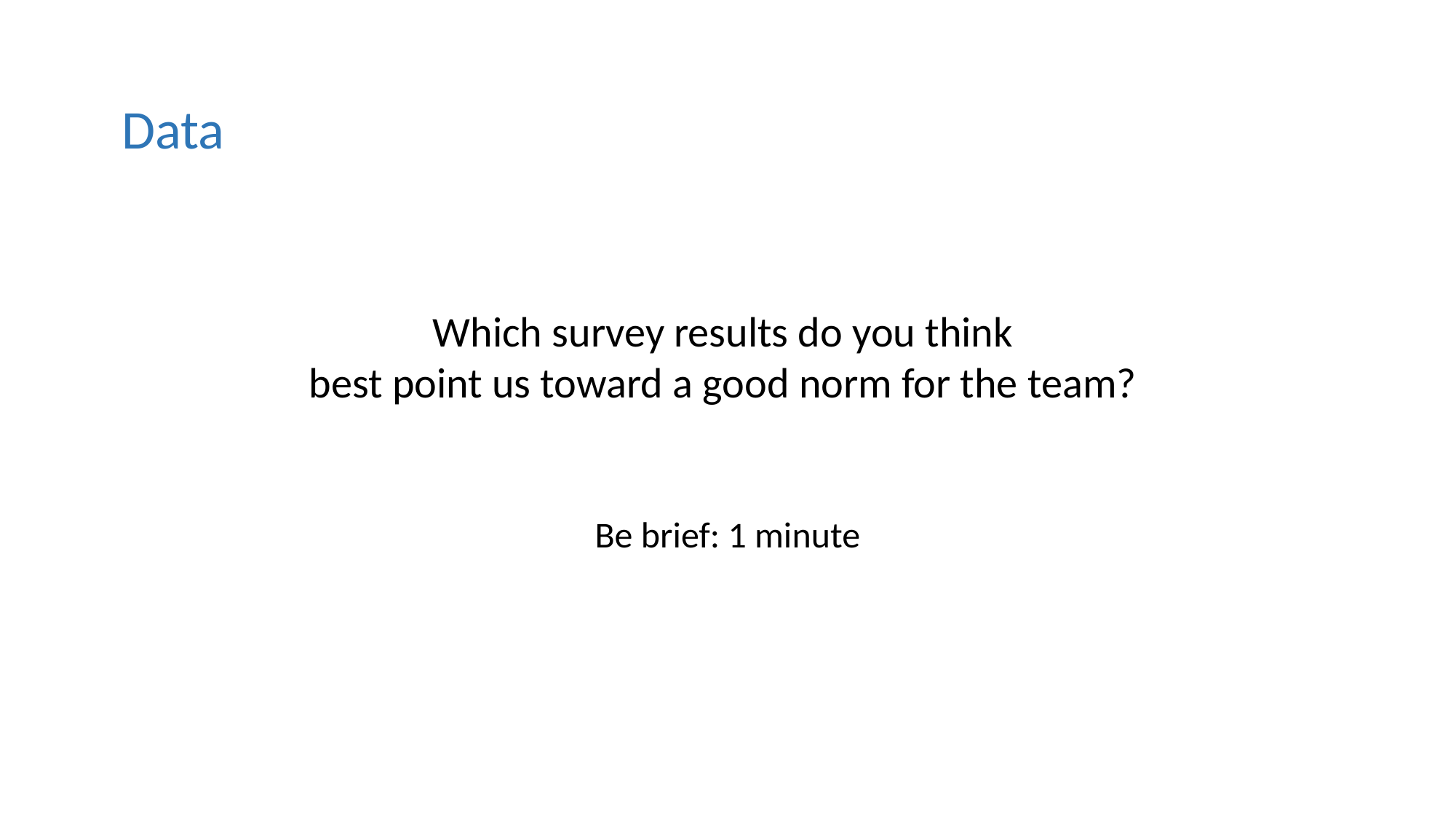

Data
Which survey results do you think
best point us toward a good norm for the team?
Be brief: 1 minute